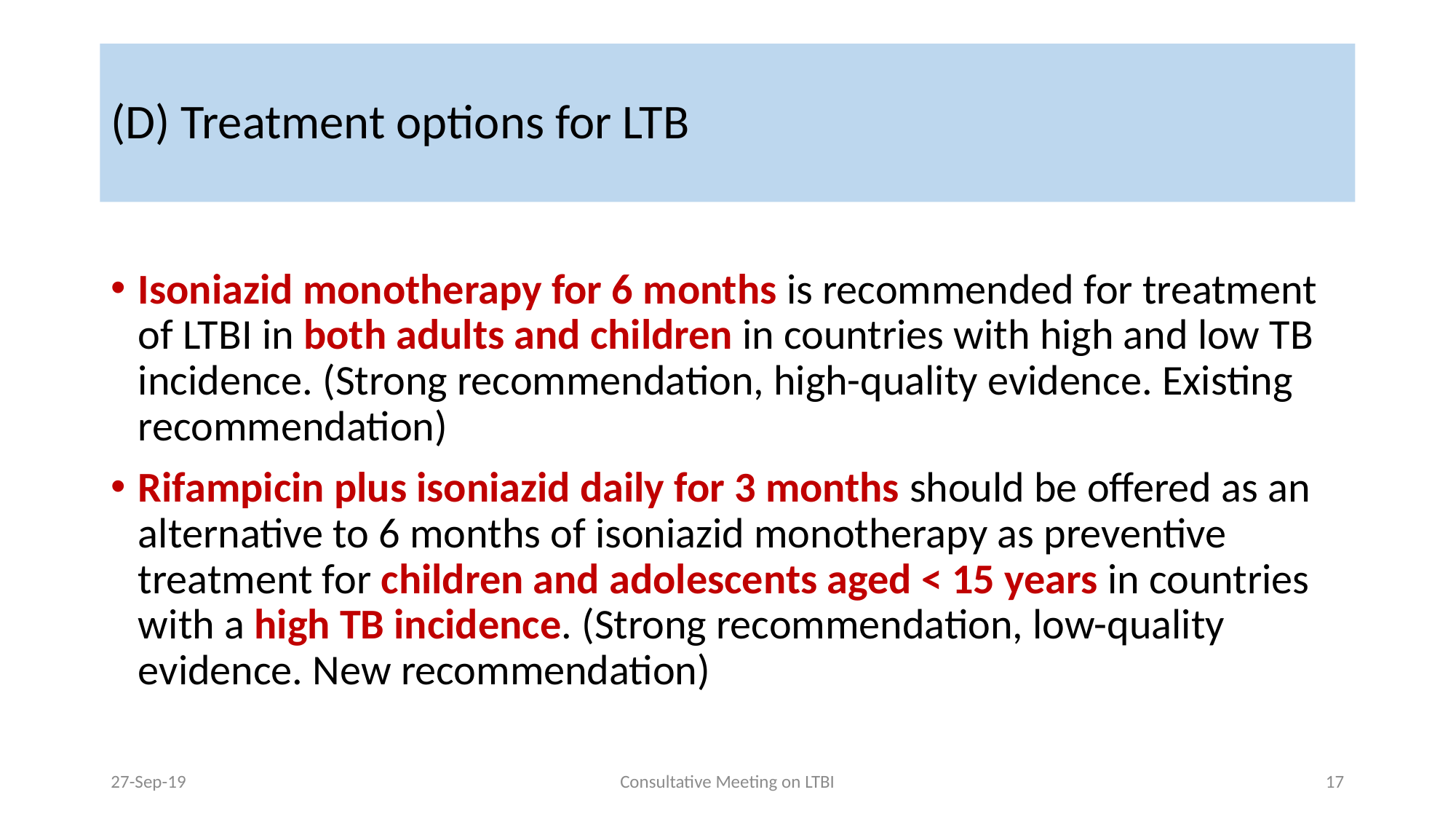

# (D) Treatment options for LTB
Isoniazid monotherapy for 6 months is recommended for treatment of LTBI in both adults and children in countries with high and low TB incidence. (Strong recommendation, high-quality evidence. Existing recommendation)
Rifampicin plus isoniazid daily for 3 months should be offered as an alternative to 6 months of isoniazid monotherapy as preventive treatment for children and adolescents aged < 15 years in countries with a high TB incidence. (Strong recommendation, low-quality evidence. New recommendation)
27-Sep-19
Consultative Meeting on LTBI
17